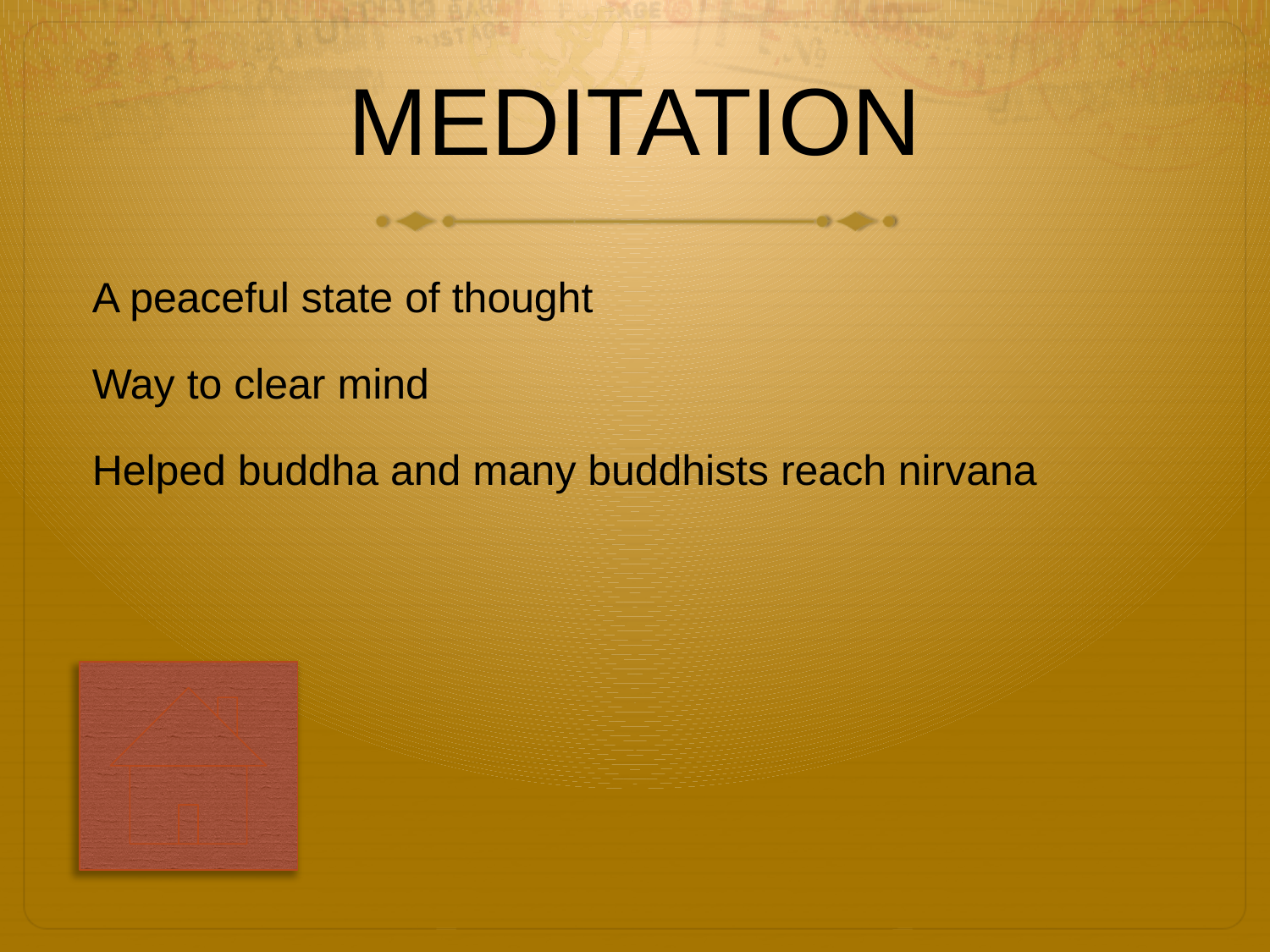

# MEDITATION
A peaceful state of thought
Way to clear mind
Helped buddha and many buddhists reach nirvana